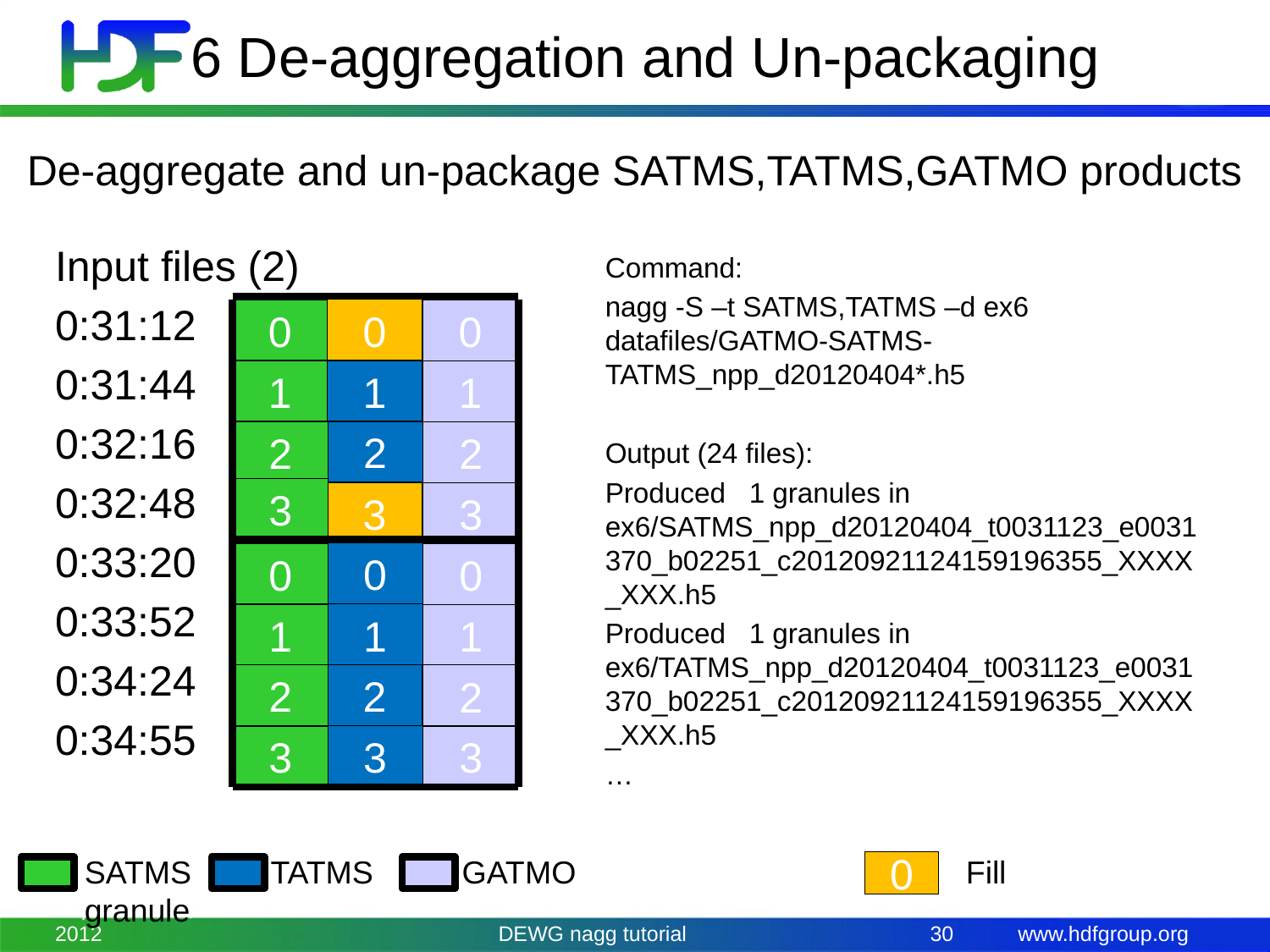

# 6 De-aggregation and Un-packaging
De-aggregate and un-package SATMS,TATMS,GATMO products
Input files (2)
0:31:12
0:31:44
0:32:16
0:32:48
0:33:20
0:33:52
0:34:24
0:34:55

Command:
nagg -S –t SATMS,TATMS –d ex6 datafiles/GATMO-SATMS-TATMS_npp_d20120404*.h5

Output (24 files):
Produced   1 granules in ex6/SATMS_npp_d20120404_t0031123_e0031370_b02251_c20120921124159196355_XXXX_XXX.h5
Produced   1 granules in ex6/TATMS_npp_d20120404_t0031123_e0031370_b02251_c20120921124159196355_XXXX_XXX.h5
…

0
1
2
3
0
1
2
3
0
1
2
3
0
1
2
3
0
1
2
3
0
1
2
3
SATMS         TATMS          GATMO                                            Fill granule
0

September 25, 2012
DEWG nagg tutorial
30